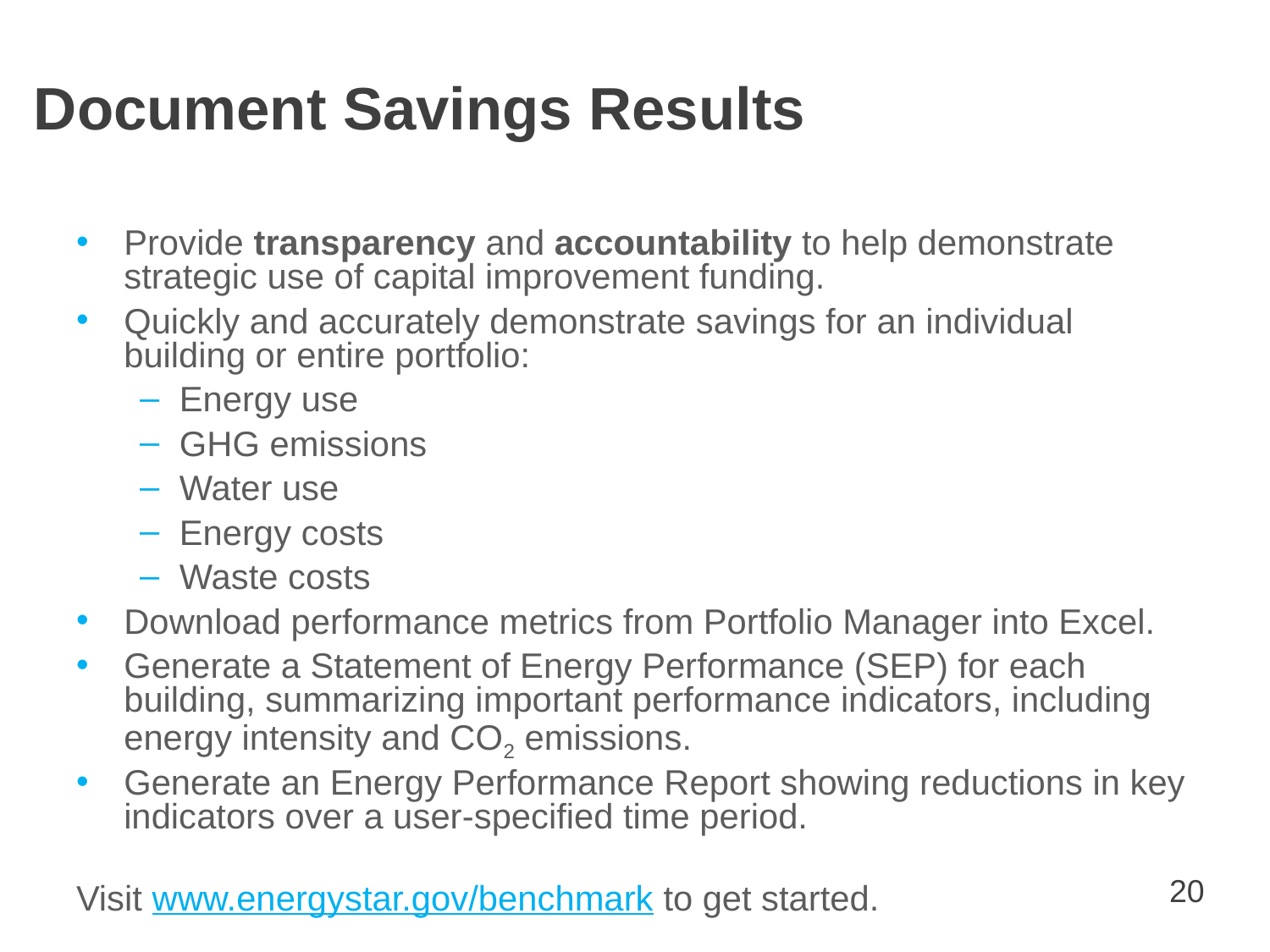

# Document Savings Results
Provide transparency and accountability to help demonstrate strategic use of capital improvement funding.
Quickly and accurately demonstrate savings for an individual building or entire portfolio:
Energy use
GHG emissions
Water use
Energy costs
Waste costs
Download performance metrics from Portfolio Manager into Excel.
Generate a Statement of Energy Performance (SEP) for each building, summarizing important performance indicators, including energy intensity and CO2 emissions.
Generate an Energy Performance Report showing reductions in key indicators over a user-specified time period.

Visit www.energystar.gov/benchmark to get started.